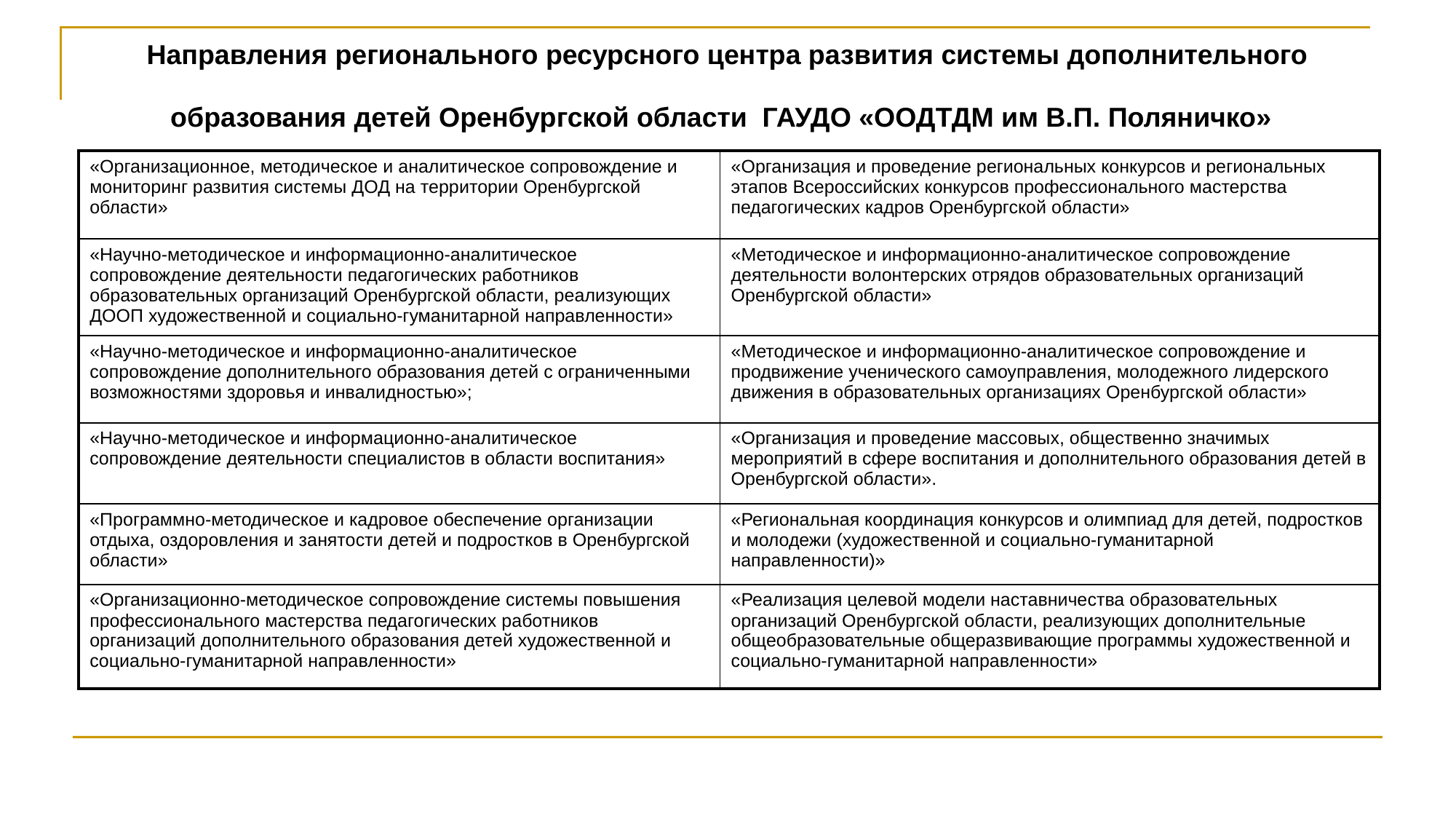

Направления регионального ресурсного центра развития системы дополнительного образования детей Оренбургской области  ГАУДО «ООДТДМ им В.П. Поляничко»
| «Организационное, методическое и аналитическое сопровождение и мониторинг развития системы ДОД на территории Оренбургской области» | «Организация и проведение региональных конкурсов и региональных этапов Всероссийских конкурсов профессионального мастерства педагогических кадров Оренбургской области» |
| --- | --- |
| «Научно-методическое и информационно-аналитическое сопровождение деятельности педагогических работников образовательных организаций Оренбургской области, реализующих ДООП художественной и социально-гуманитарной направленности» | «Методическое и информационно-аналитическое сопровождение деятельности волонтерских отрядов образовательных организаций Оренбургской области» |
| «Научно-методическое и информационно-аналитическое сопровождение дополнительного образования детей с ограниченными возможностями здоровья и инвалидностью»; | «Методическое и информационно-аналитическое сопровождение и продвижение ученического самоуправления, молодежного лидерского движения в образовательных организациях Оренбургской области» |
| «Научно-методическое и информационно-аналитическое сопровождение деятельности специалистов в области воспитания» | «Организация и проведение массовых, общественно значимых мероприятий в сфере воспитания и дополнительного образования детей в Оренбургской области». |
| «Программно-методическое и кадровое обеспечение организации отдыха, оздоровления и занятости детей и подростков в Оренбургской области» | «Региональная координация конкурсов и олимпиад для детей, подростков и молодежи (художественной и социально-гуманитарной направленности)» |
| «Организационно-методическое сопровождение системы повышения профессионального мастерства педагогических работников организаций дополнительного образования детей художественной и социально-гуманитарной направленности» | «Реализация целевой модели наставничества образовательных организаций Оренбургской области, реализующих дополнительные общеобразовательные общеразвивающие программы художественной и социально-гуманитарной направленности» |